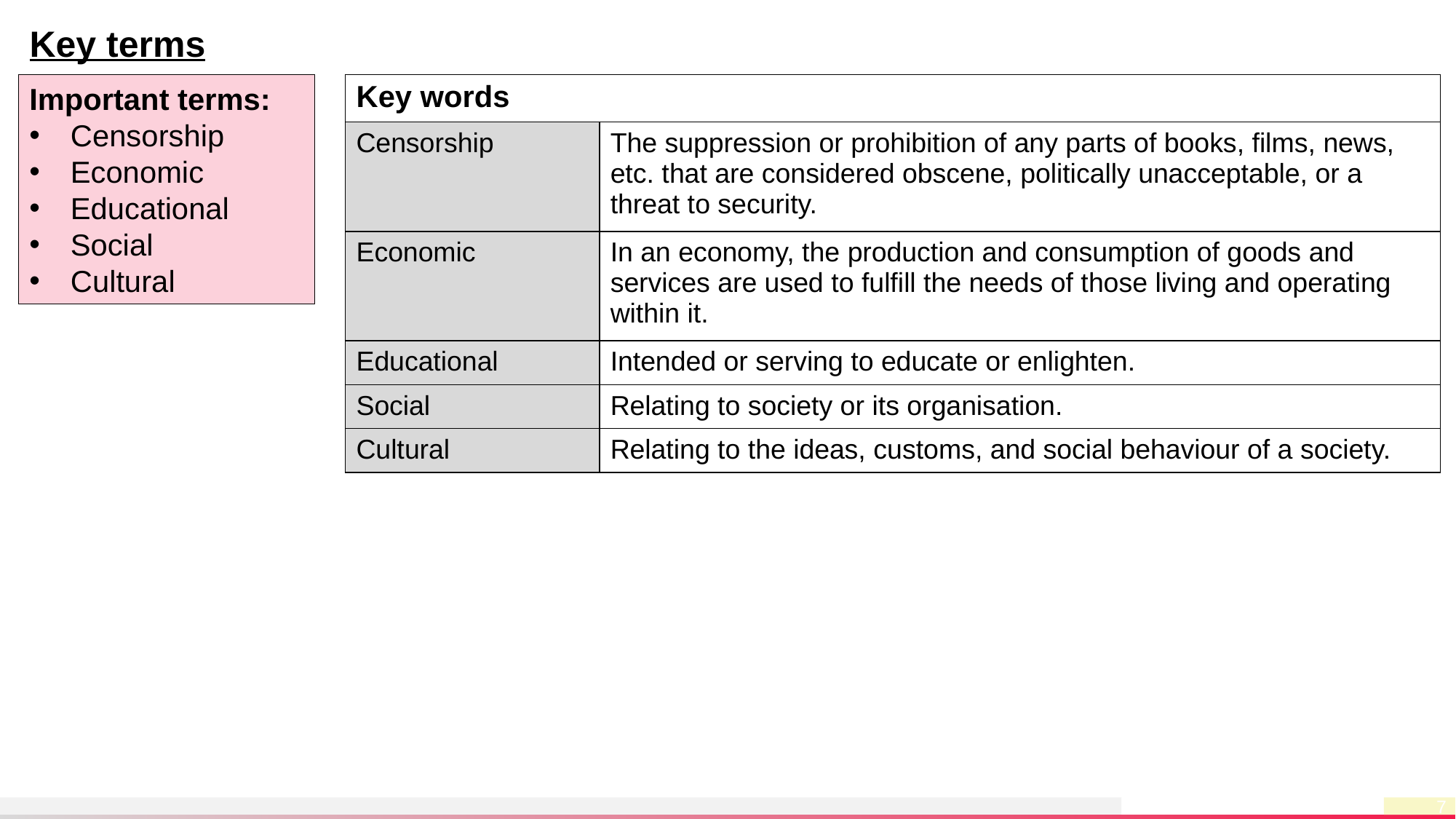

Key terms
Important terms:
Censorship
Economic
Educational
Social
Cultural
| Key words |  |
| --- | --- |
| Censorship | The suppression or prohibition of any parts of books, films, news, etc. that are considered obscene, politically unacceptable, or a threat to security. |
| Economic | In an economy, the production and consumption of goods and services are used to fulfill the needs of those living and operating within it. |
| Educational | Intended or serving to educate or enlighten. |
| Social | Relating to society or its organisation. |
| Cultural | Relating to the ideas, customs, and social behaviour of a society. |
7